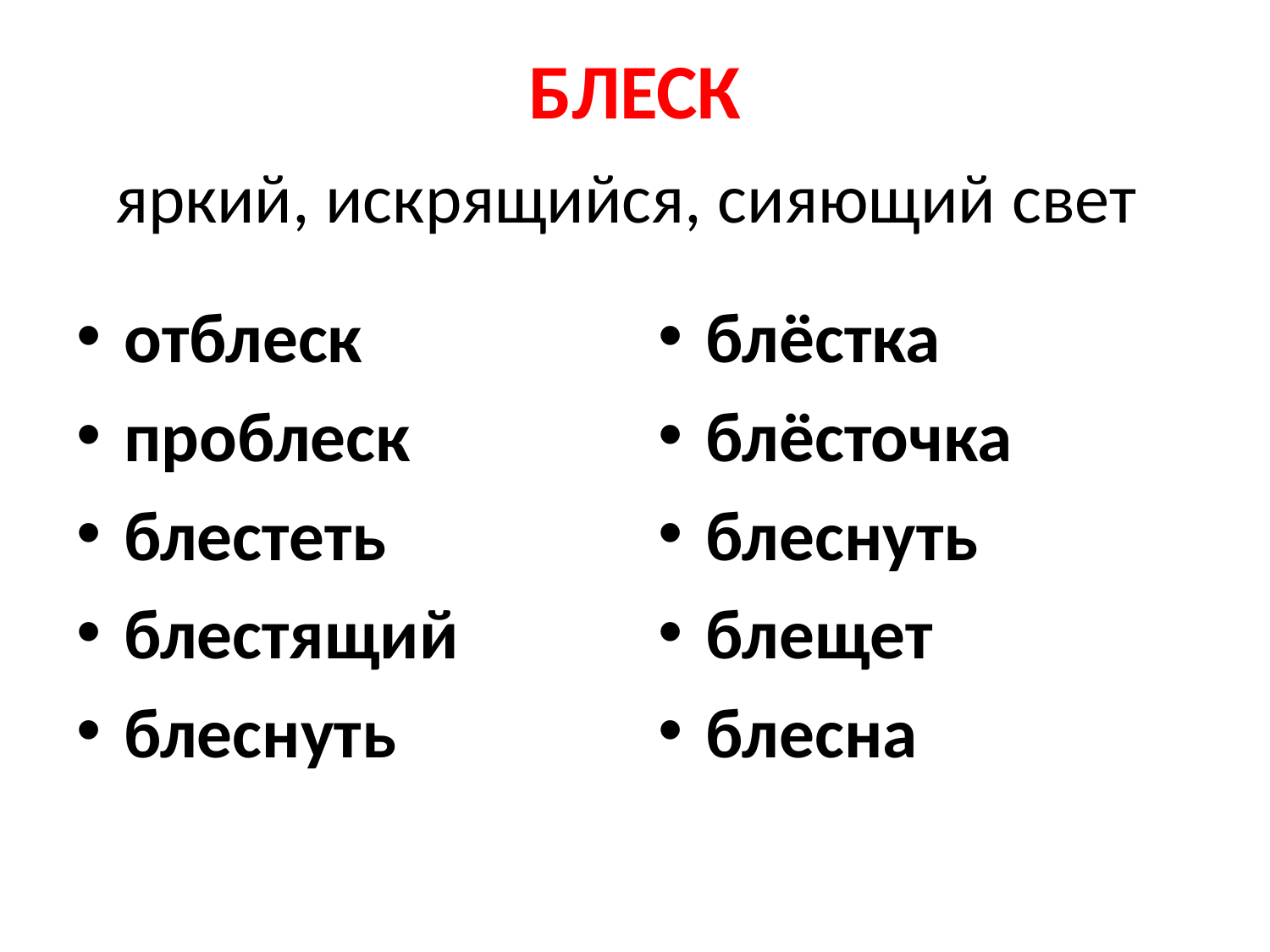

# БЛЕСК
яркий, искрящийся, сияющий свет
отблеск
проблеск
блестеть
блестящий
блеснуть
блёстка
блёсточка
блеснуть
блещет
блесна